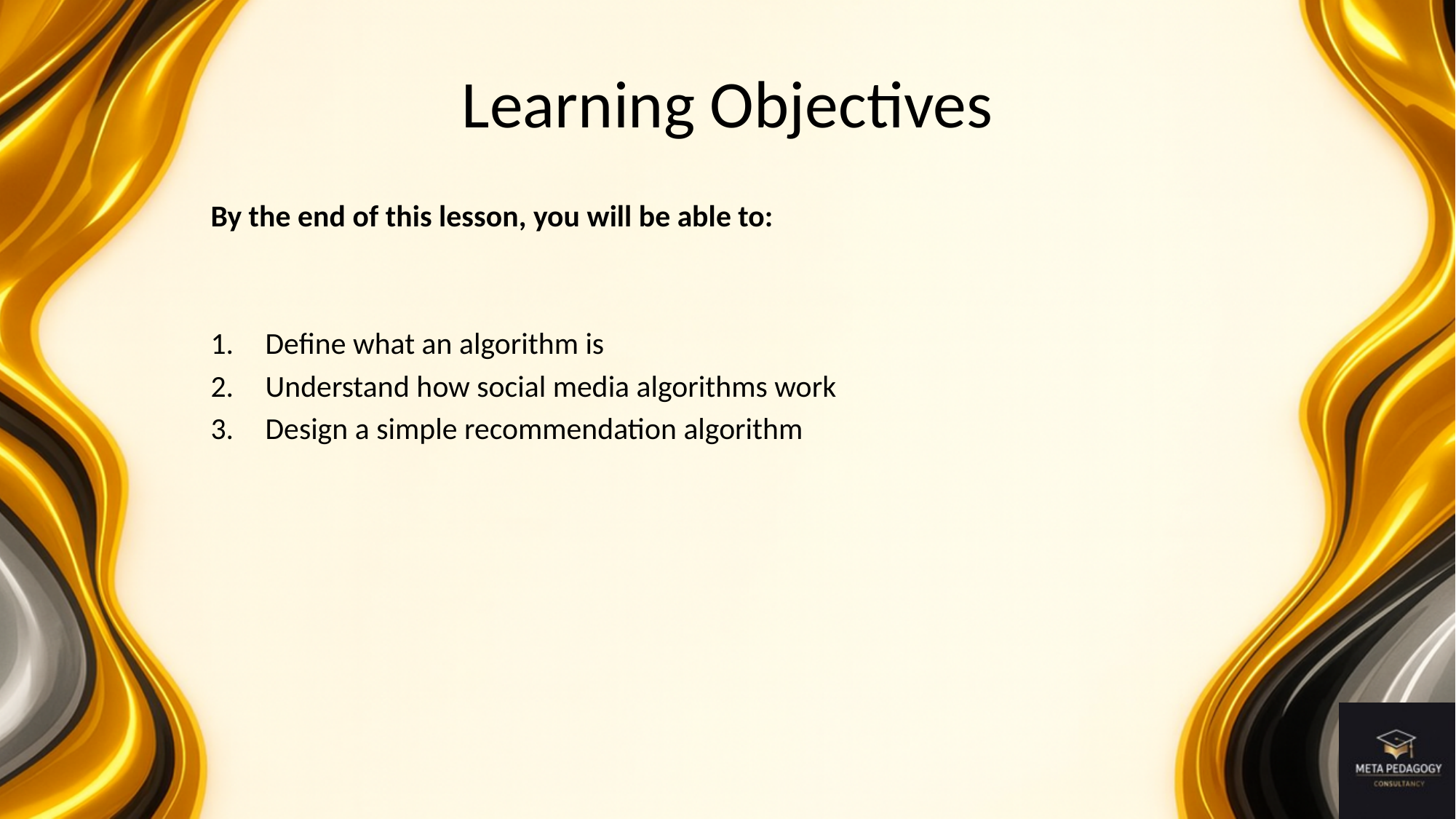

# Learning Objectives
By the end of this lesson, you will be able to:

Define what an algorithm is
Understand how social media algorithms work
Design a simple recommendation algorithm